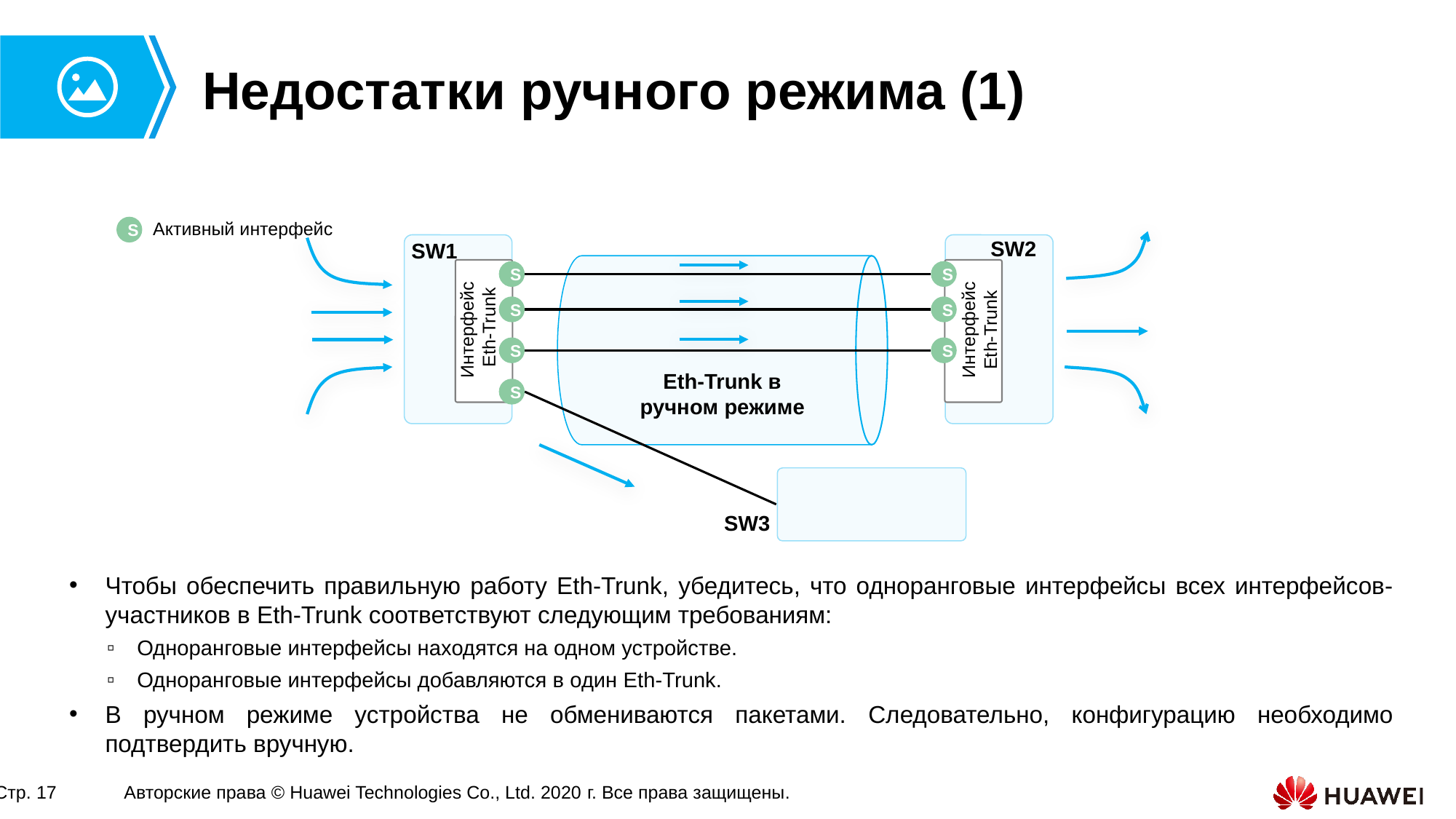

# Недостатки ручного режима (1)
Активный интерфейс
S
SW2

SW1

Интерфейс
 Eth-Trunk

Интерфейс Eth-Trunk

S
S
S
S
S
S
Eth-Trunk в ручном режиме

S

SW3
Чтобы обеспечить правильную работу Eth-Trunk, убедитесь, что одноранговые интерфейсы всех интерфейсов-участников в Eth-Trunk соответствуют следующим требованиям:
Одноранговые интерфейсы находятся на одном устройстве.
Одноранговые интерфейсы добавляются в один Eth-Trunk.
В ручном режиме устройства не обмениваются пакетами. Следовательно, конфигурацию необходимо подтвердить вручную.